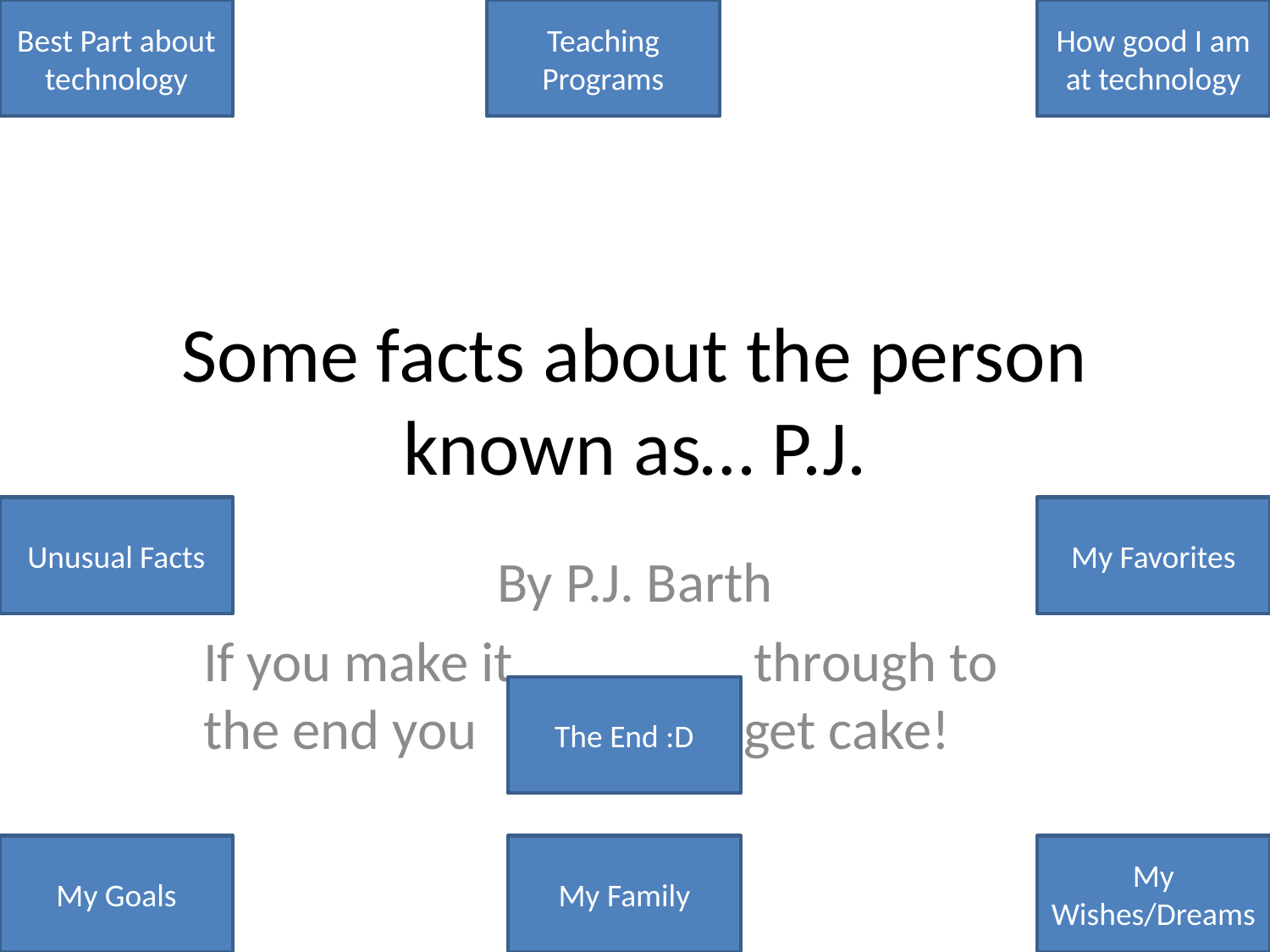

Best Part about technology
Teaching Programs
How good I am at technology
# Some facts about the person known as… P.J.
Unusual Facts
My Favorites
By P.J. Barth
If you make it                   through to the end you                     get cake!
The End :D
My Goals
My Family
My Wishes/Dreams